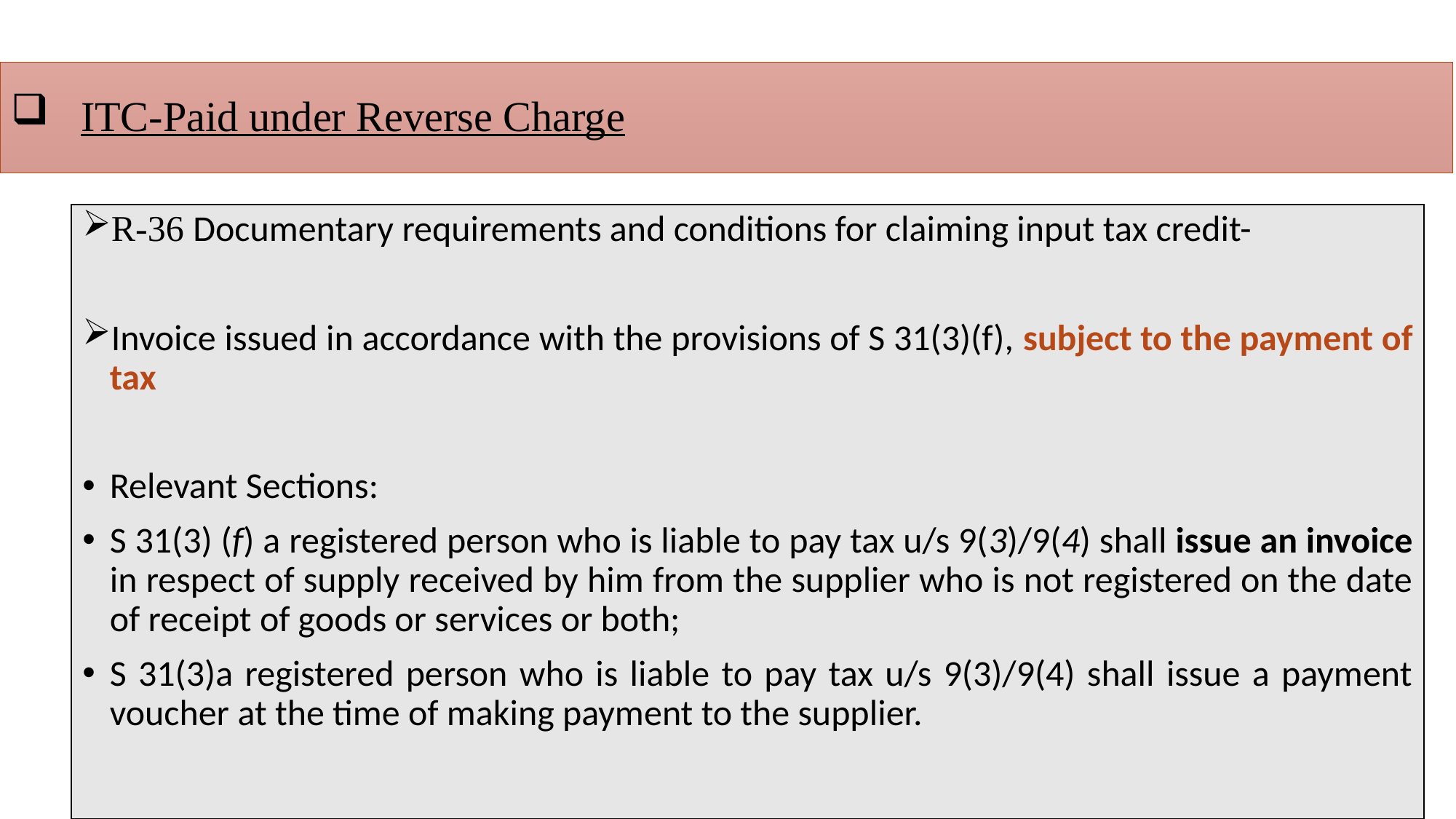

# ITC-Paid under Reverse Charge
R-36 Documentary requirements and conditions for claiming input tax credit-

Invoice issued in accordance with the provisions of S 31(3)(f), subject to the payment of tax

Relevant Sections:
S 31(3) (f) a registered person who is liable to pay tax u/s 9(3)/9(4) shall issue an invoice in respect of supply received by him from the supplier who is not registered on the date of receipt of goods or services or both;
S 31(3)a registered person who is liable to pay tax u/s 9(3)/9(4) shall issue a payment voucher at the time of making payment to the supplier.